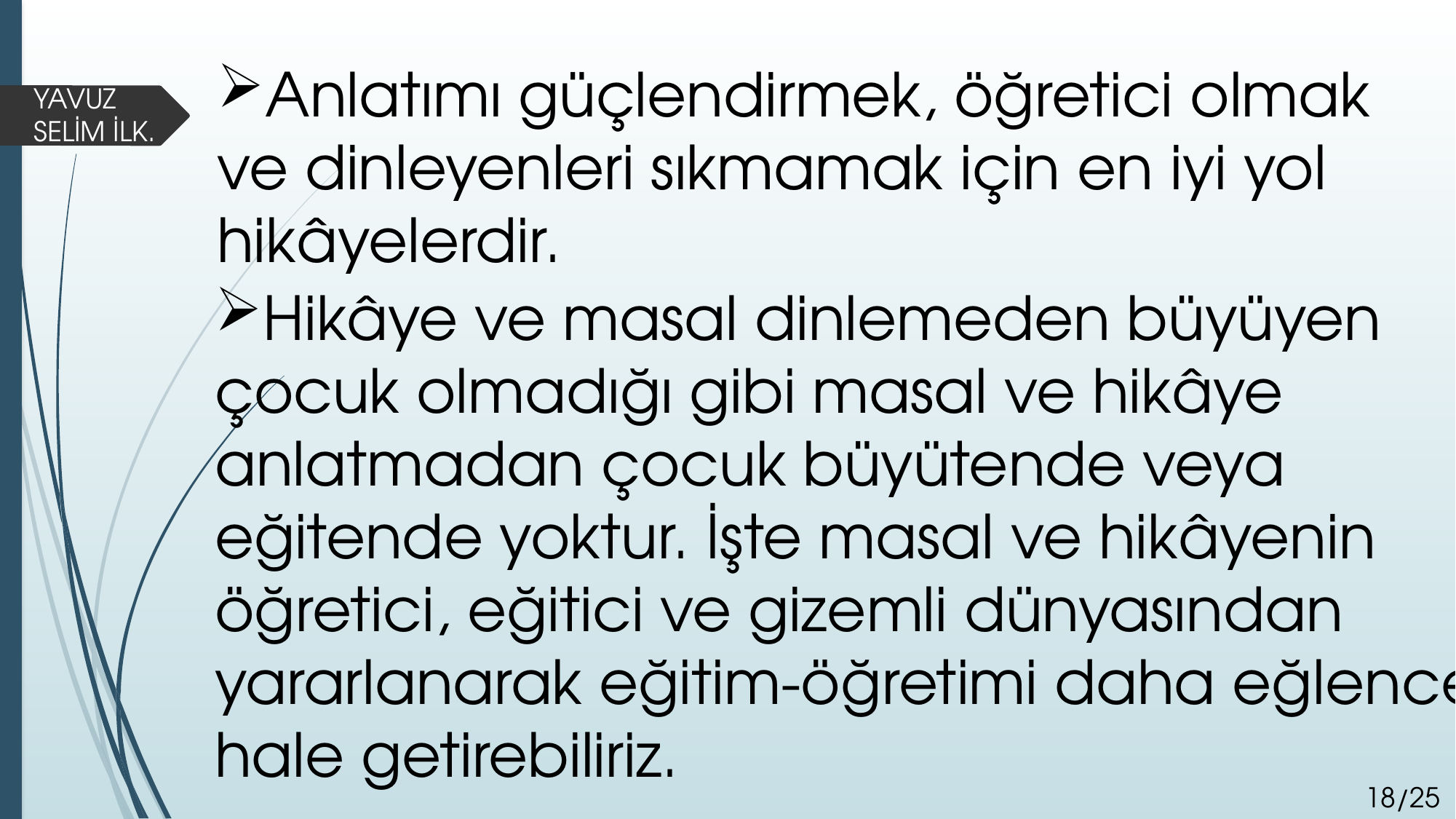

Anlatımı güçlendirmek, öğretici olmak ve dinleyenleri sıkmamak için en iyi yol hikâyelerdir.
YAVUZ
SELİM İLK.
Hikâye ve masal dinlemeden büyüyen çocuk olmadığı gibi masal ve hikâye anlatmadan çocuk büyütende veya eğitende yoktur. İşte masal ve hikâyenin öğretici, eğitici ve gizemli dünyasından yararlanarak eğitim-öğretimi daha eğlenceli hale getirebiliriz.
18/25